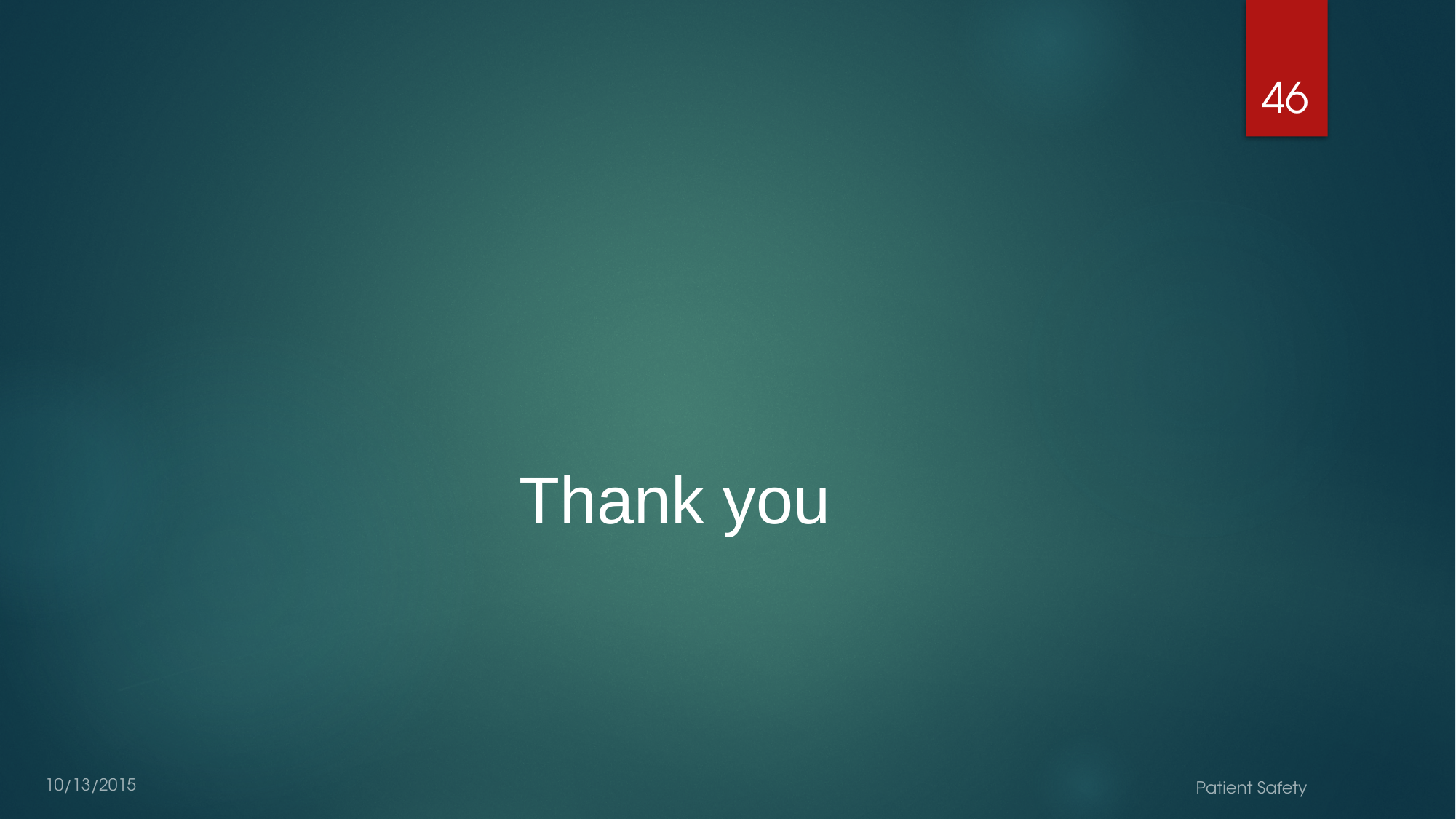

46
#

  Thank you
10/13/2015
Patient Safety